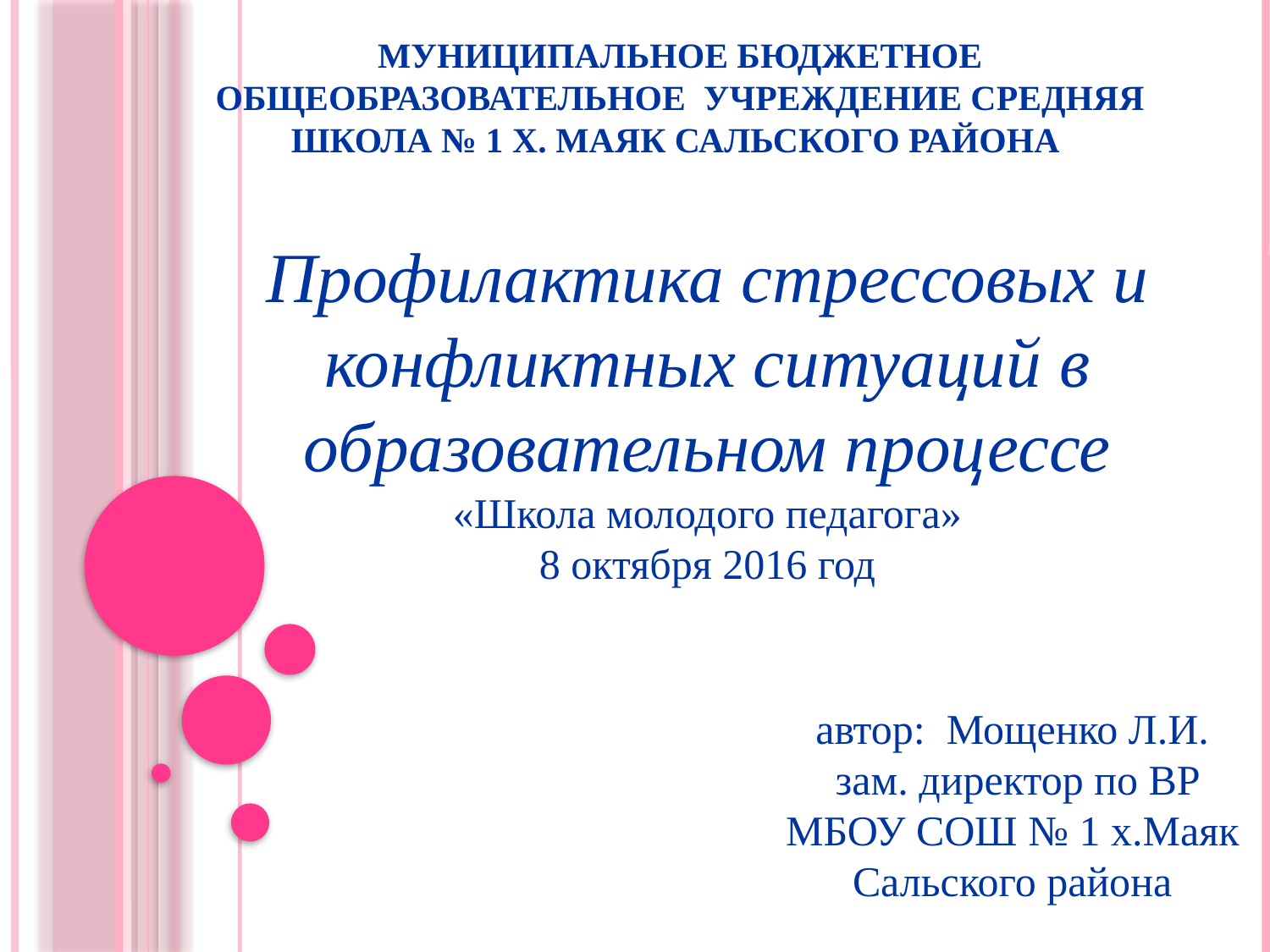

# Муниципальное бюджетное общеобразовательное  учреждение средняя школа № 1 х. Маяк Сальского района
Профилактика стрессовых и конфликтных ситуаций в образовательном процессе
«Школа молодого педагога»
8 октября 2016 год
автор:  Мощенко Л.И.
 зам. директор по ВР
МБОУ СОШ № 1 х.Маяк
 Сальского района